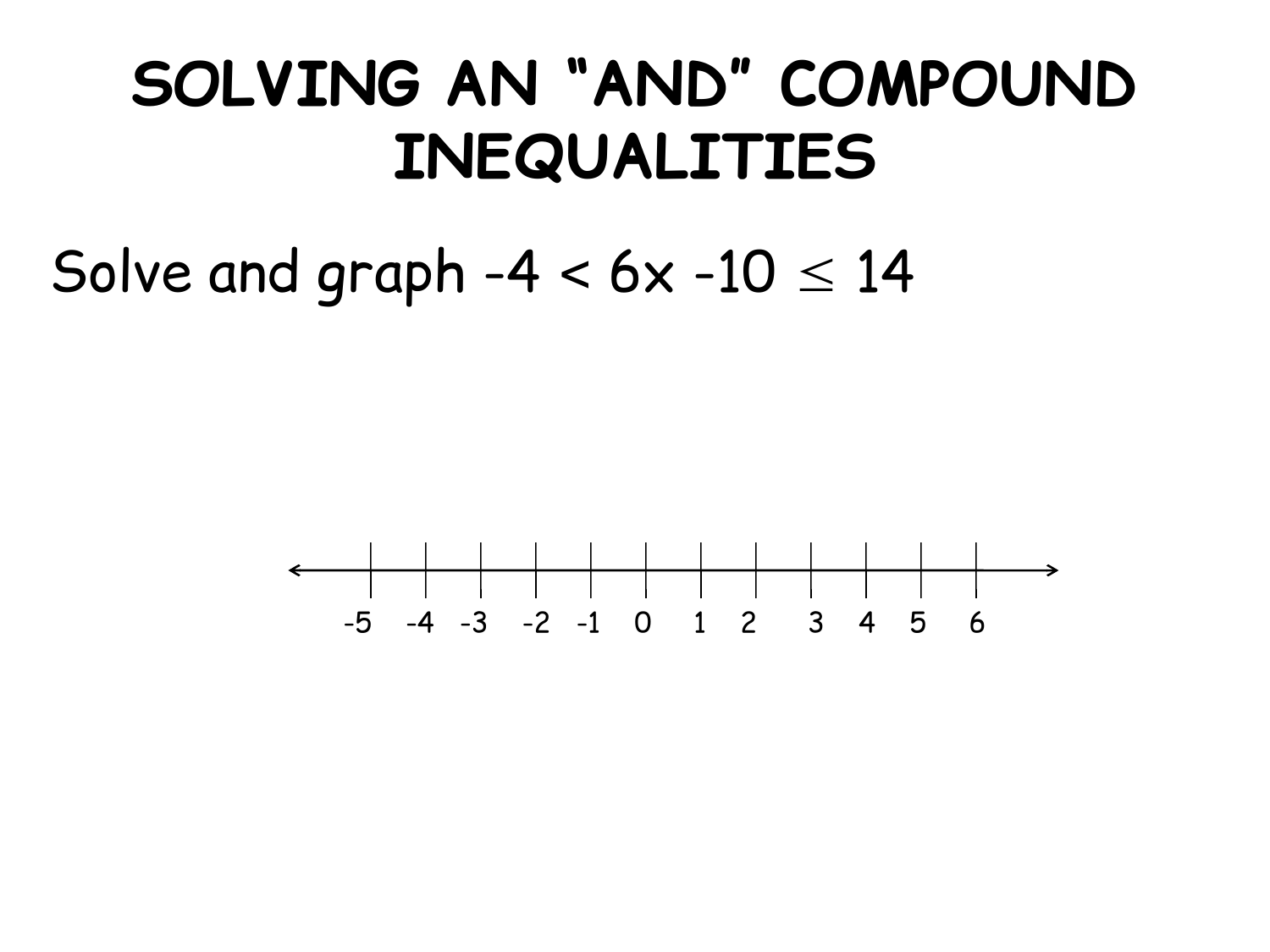

# SOLVING AN “AND” COMPOUND INEQUALITIES
Solve and graph -4 < 6x -10 ≤ 14

     -5    -4   -3    -2   -1    0     1    2      3    4    5     6